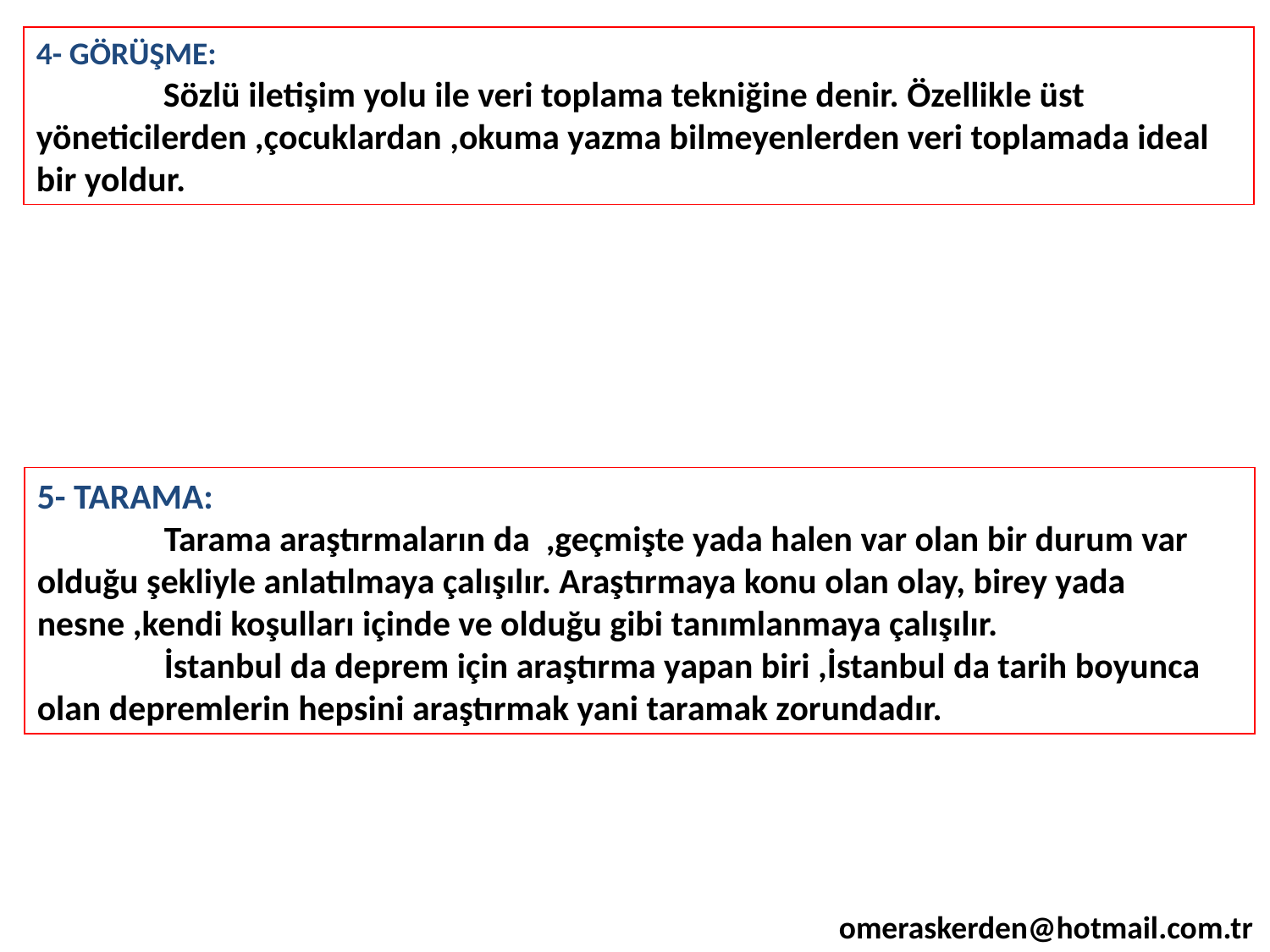

4- GÖRÜŞME:
	Sözlü iletişim yolu ile veri toplama tekniğine denir. Özellikle üst yöneticilerden ,çocuklardan ,okuma yazma bilmeyenlerden veri toplamada ideal bir yoldur.
5- TARAMA:
	Tarama araştırmaların da  ,geçmişte yada halen var olan bir durum var olduğu şekliyle anlatılmaya çalışılır. Araştırmaya konu olan olay, birey yada nesne ,kendi koşulları içinde ve olduğu gibi tanımlanmaya çalışılır.
	İstanbul da deprem için araştırma yapan biri ,İstanbul da tarih boyunca olan depremlerin hepsini araştırmak yani taramak zorundadır.
omeraskerden@hotmail.com.tr